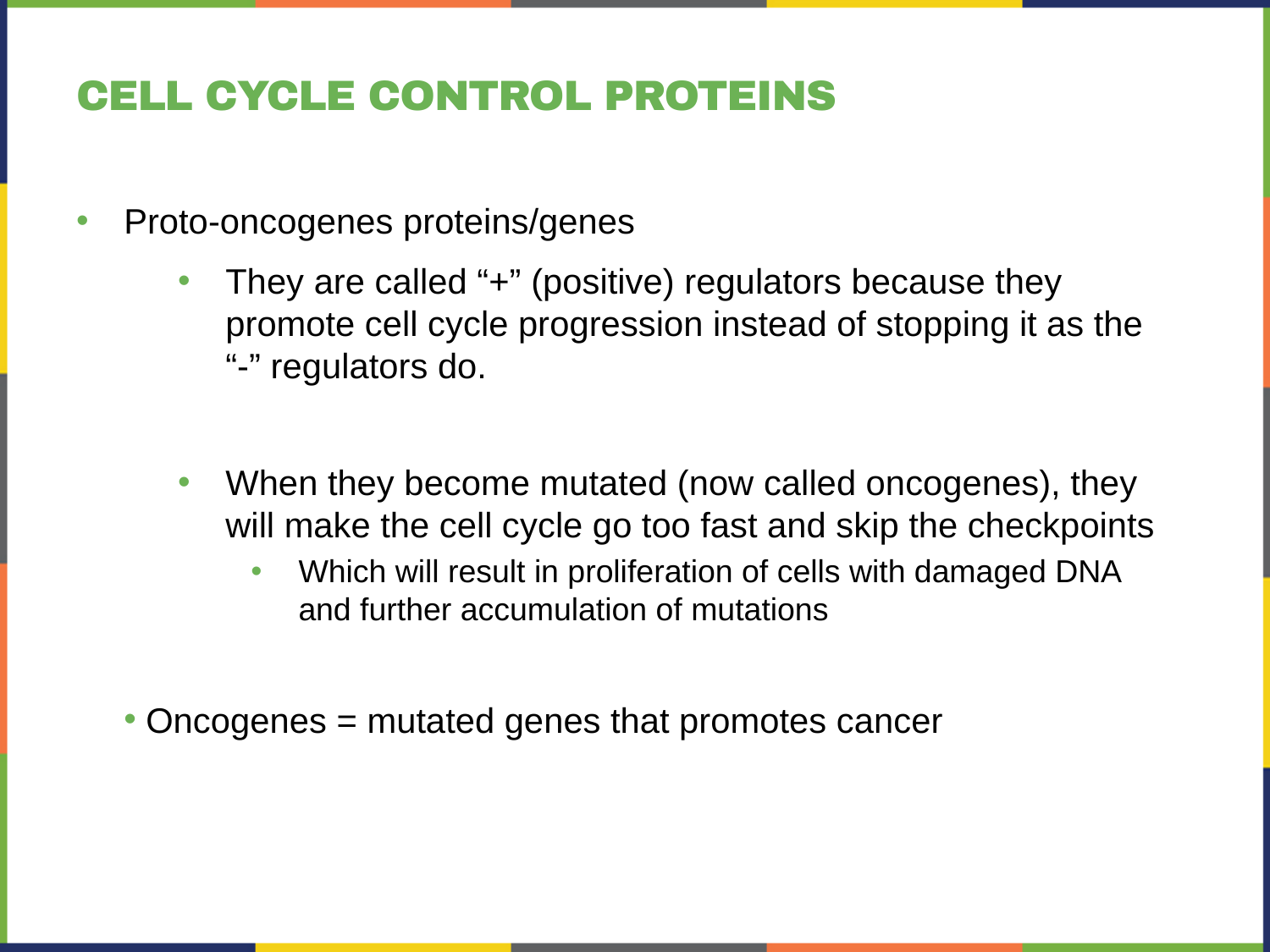

# Cell cycle control proteins
Proto-oncogenes proteins/genes
They are called “+” (positive) regulators because they promote cell cycle progression instead of stopping it as the “-” regulators do.

When they become mutated (now called oncogenes), they will make the cell cycle go too fast and skip the checkpoints
Which will result in proliferation of cells with damaged DNA and further accumulation of mutations

 Oncogenes = mutated genes that promotes cancer